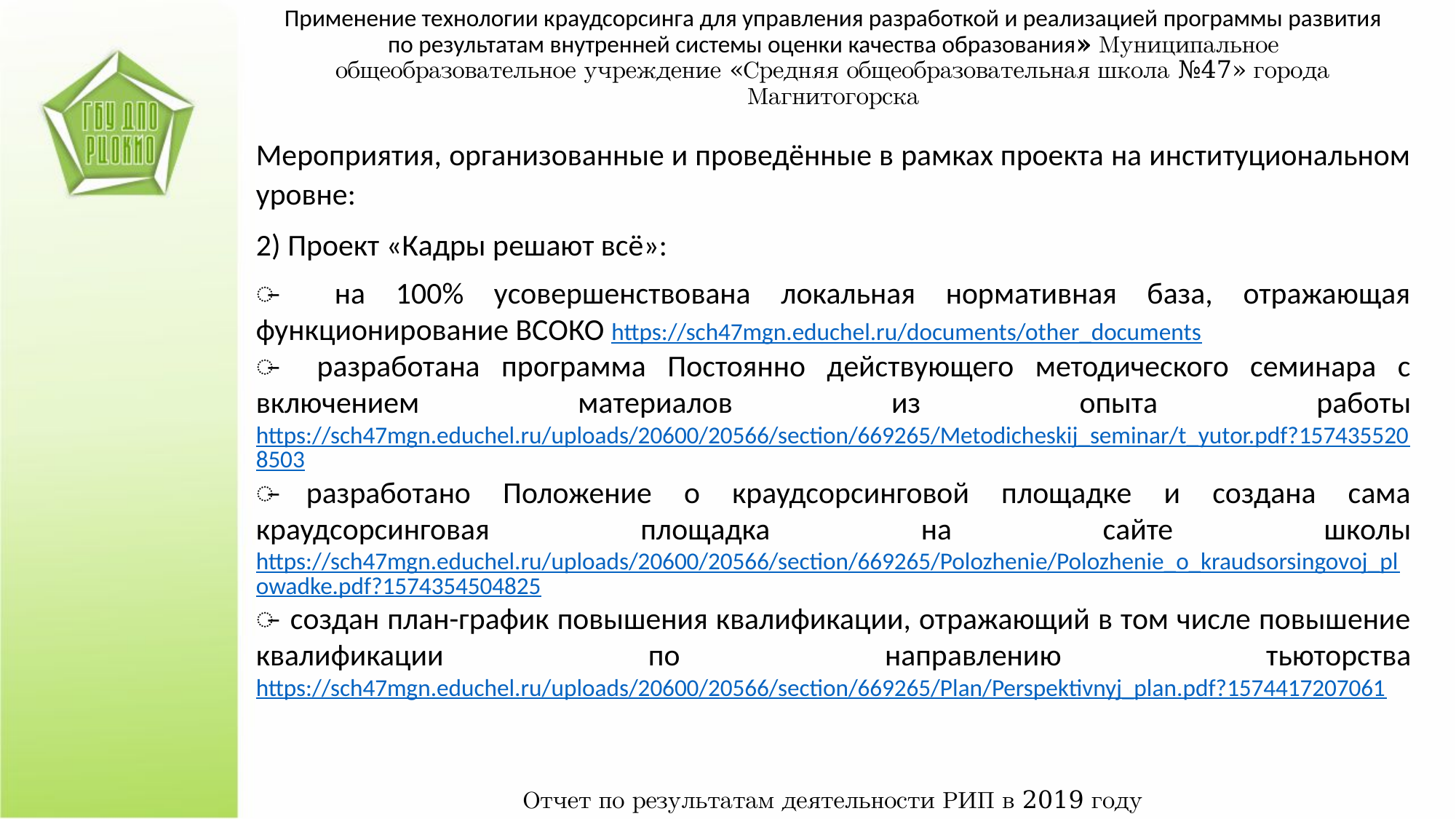

Применение технологии краудсорсинга для управления разработкой и реализацией программы развития по результатам внутренней системы оценки качества образования» Муниципальное общеобразовательное учреждение «Средняя общеобразовательная школа №47» города Магнитогорска
Мероприятия, организованные и проведённые в рамках проекта на институциональном уровне:
2) Проект «Кадры решают всё»:
̶  на 100% усовершенствована локальная нормативная база, отражающая функционирование ВСОКО https://sch47mgn.educhel.ru/documents/other_documents
̶  разработана программа Постоянно действующего методического семинара с включением материалов из опыта работы https://sch47mgn.educhel.ru/uploads/20600/20566/section/669265/Metodicheskij_seminar/t_yutor.pdf?1574355208503
̶ разработано Положение о краудсорсинговой площадке и создана сама краудсорсинговая площадка на сайте школы https://sch47mgn.educhel.ru/uploads/20600/20566/section/669265/Polozhenie/Polozhenie_o_kraudsorsingovoj_plowadke.pdf?1574354504825
̶  создан план-график повышения квалификации, отражающий в том числе повышение квалификации по направлению тьюторства https://sch47mgn.educhel.ru/uploads/20600/20566/section/669265/Plan/Perspektivnyj_plan.pdf?1574417207061

Отчет по результатам деятельности РИП в 2019 году